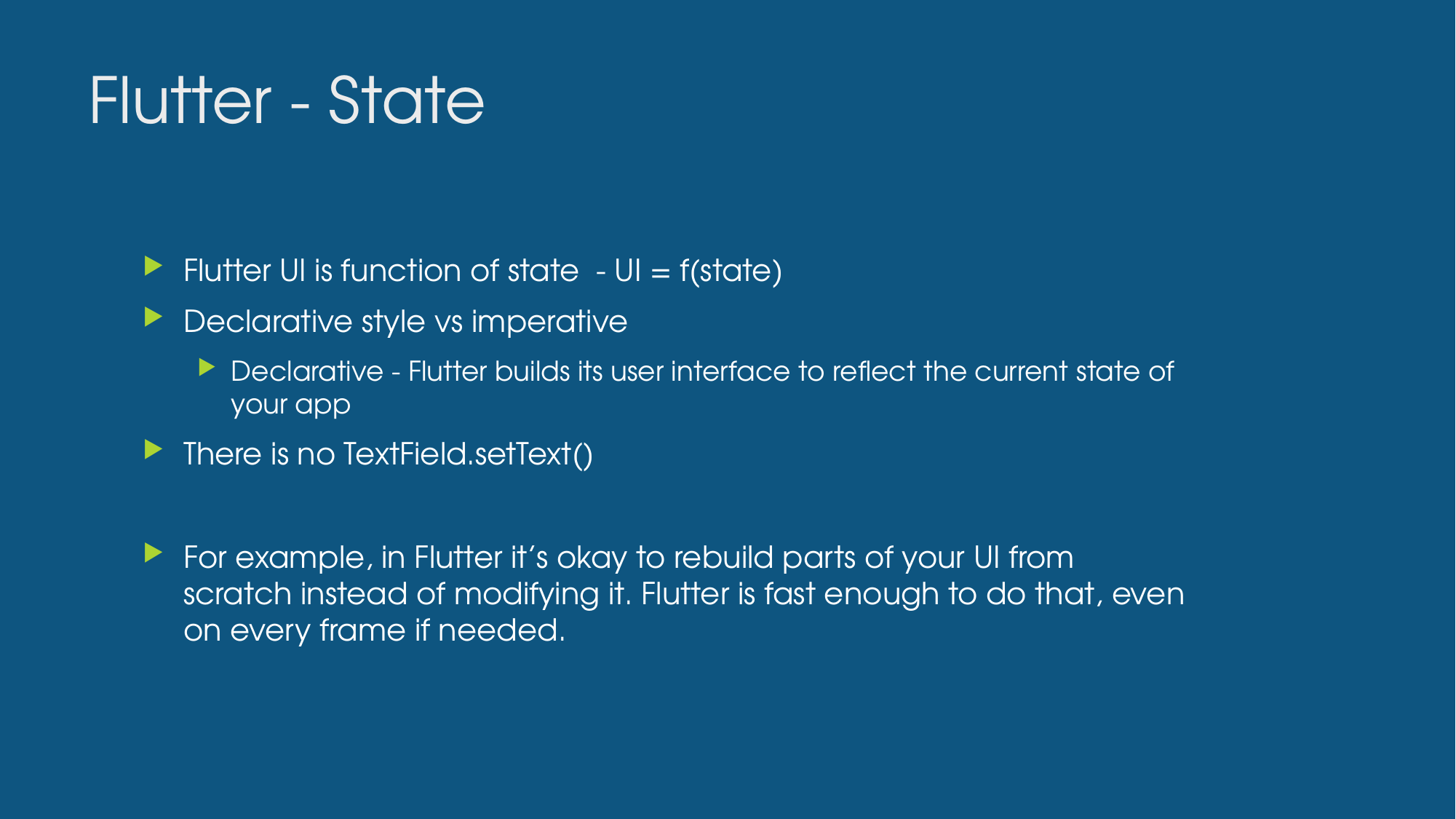

3
# Flutter - State
Flutter UI is function of state  - UI = f(state)
Declarative style vs imperative
Declarative - Flutter builds its user interface to reflect the current state of your app
There is no TextField.setText()

For example, in Flutter it’s okay to rebuild parts of your UI from scratch instead of modifying it. Flutter is fast enough to do that, even on every frame if needed.